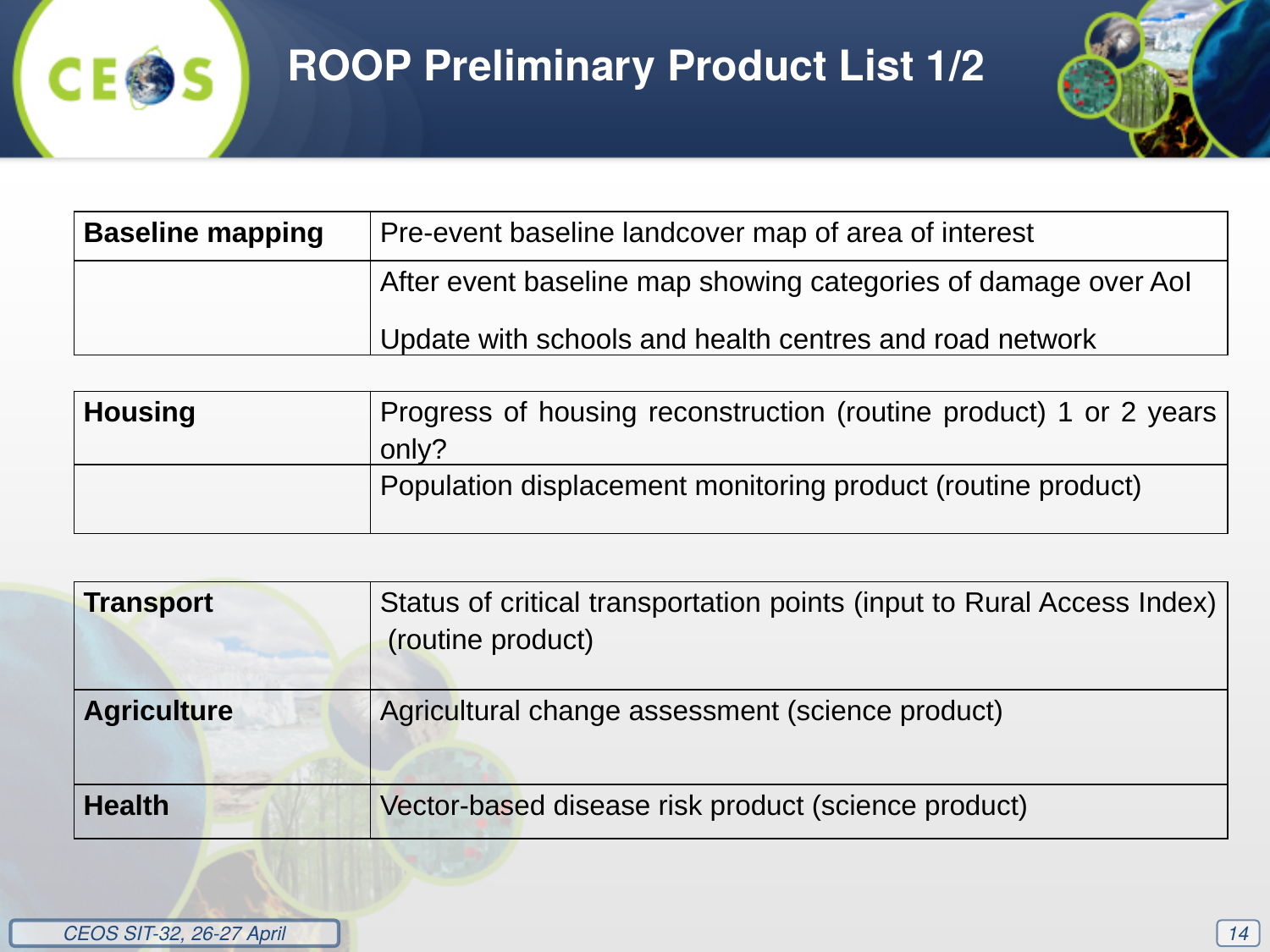

ROOP Preliminary Product List 1/2
| Baseline mapping | Pre-event baseline landcover map of area of interest |
| --- | --- |
|  | After event baseline map showing categories of damage over AoI Update with schools and health centres and road network |
| Housing | Progress of housing reconstruction (routine product) 1 or 2 years only? |
| --- | --- |
|  | Population displacement monitoring product (routine product) |
| Transport | Status of critical transportation points (input to Rural Access Index) (routine product) |
| --- | --- |
| Agriculture | Agricultural change assessment (science product) |
| Health | Vector-based disease risk product (science product) |
14